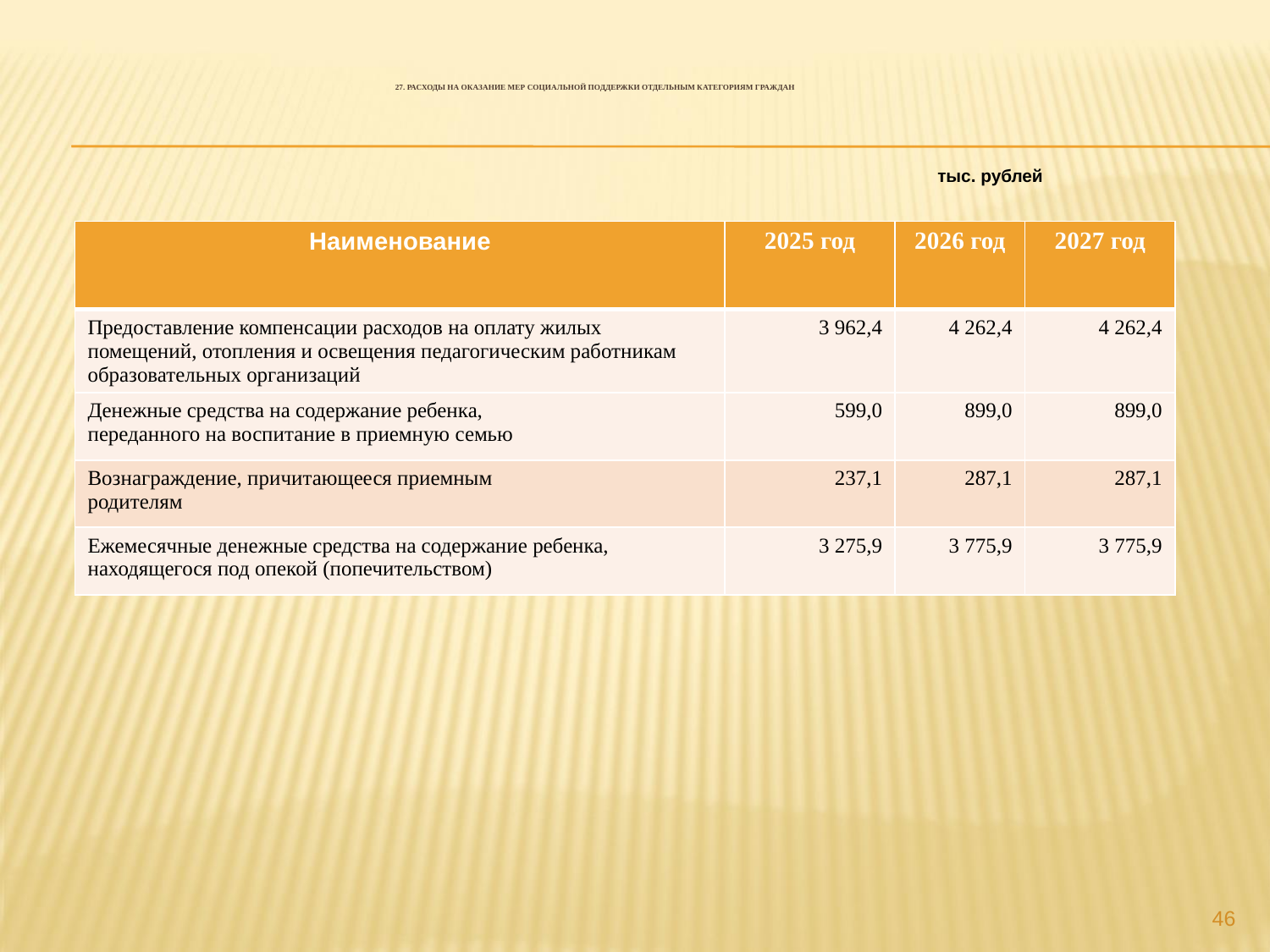

# 27. расходы на оказание мер социальной поддержки отдельным категориям граждан
тыс. рублей
| Наименование | 2025 год | 2026 год | 2027 год |
| --- | --- | --- | --- |
| Предоставление компенсации расходов на оплату жилых помещений, отопления и освещения педагогическим работникам образовательных организаций | 3 962,4 | 4 262,4 | 4 262,4 |
| Денежные средства на содержание ребенка, переданного на воспитание в приемную семью | 599,0 | 899,0 | 899,0 |
| Вознаграждение, причитающееся приемным родителям | 237,1 | 287,1 | 287,1 |
| Ежемесячные денежные средства на содержание ребенка, находящегося под опекой (попечительством) | 3 275,9 | 3 775,9 | 3 775,9 |
46